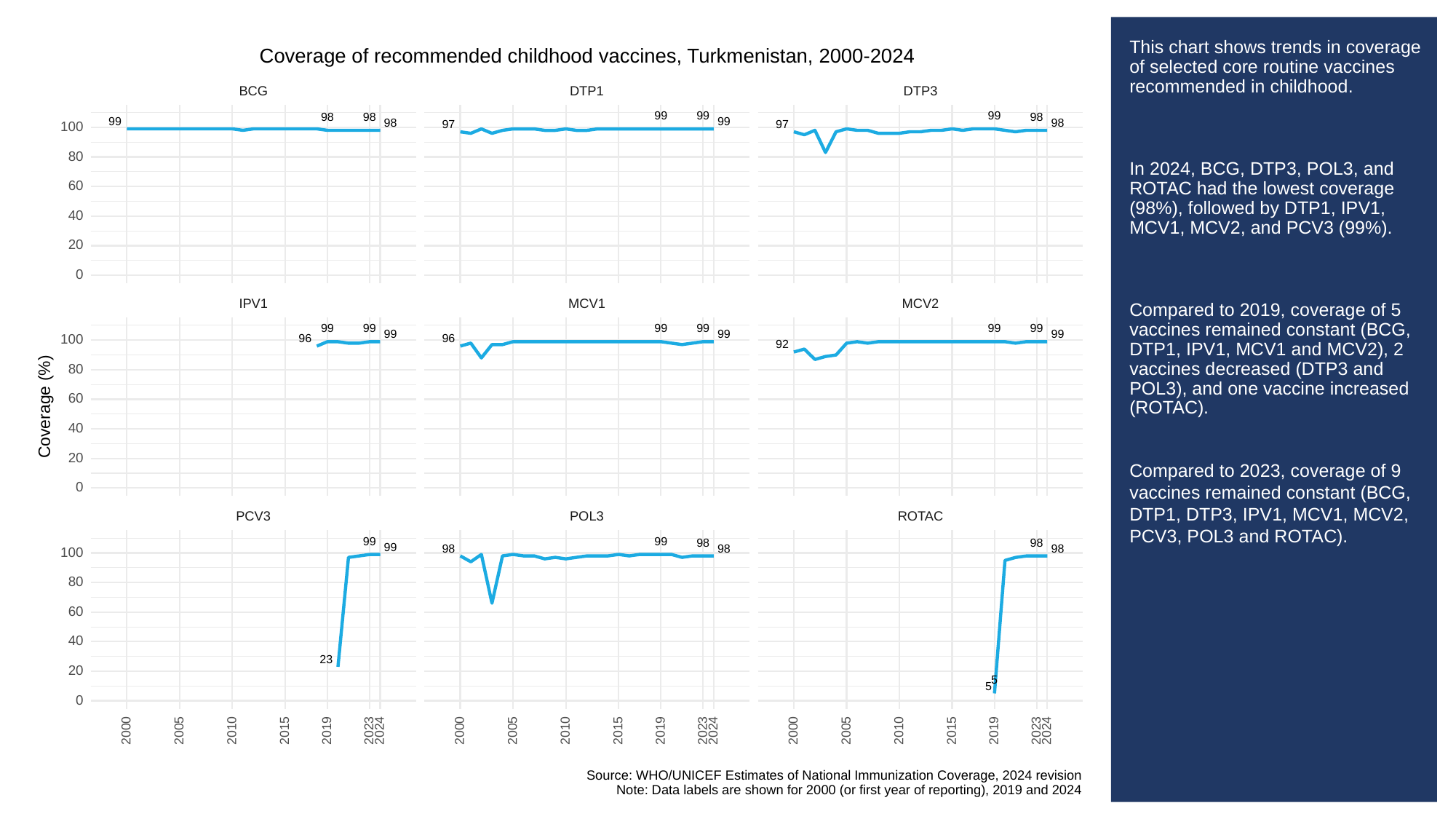

# This chart shows trends in coverage of selected core routine vaccines recommended in childhood.

In 2024, BCG, DTP3, POL3, and ROTAC had the lowest coverage (98%), followed by DTP1, IPV1, MCV1, MCV2, and PCV3 (99%).

Compared to 2019, coverage of 5 vaccines remained constant (BCG, DTP1, IPV1, MCV1 and MCV2), 2 vaccines decreased (DTP3 and POL3), and one vaccine increased (ROTAC).

Compared to 2023, coverage of 9 vaccines remained constant (BCG, DTP1, DTP3, IPV1, MCV1, MCV2, PCV3, POL3 and ROTAC).

Coverage of recommended childhood vaccines, Turkmenistan, 2000-2024
BCG
DTP3
DTP1

99
99
99

98
98
98
99
99
98
98
97
97
100

80

60

40

20

0

MCV1
MCV2
IPV1

99
99
99
99
99
99

99
99
99
96
96
100

92

80

60
Coverage (%)

40

20

0

POL3
PCV3
ROTAC

99
99

98
98
99
98
98
98
100

80

60

40

23

20

5
5

0

2023
2023
2023
2000
2005
2010
2015
2019
2024
2000
2005
2010
2015
2019
2024
2000
2005
2010
2015
2019
2024
Source: WHO/UNICEF Estimates of National Immunization Coverage, 2024 revision
Note: Data labels are shown for 2000 (or first year of reporting), 2019 and 2024